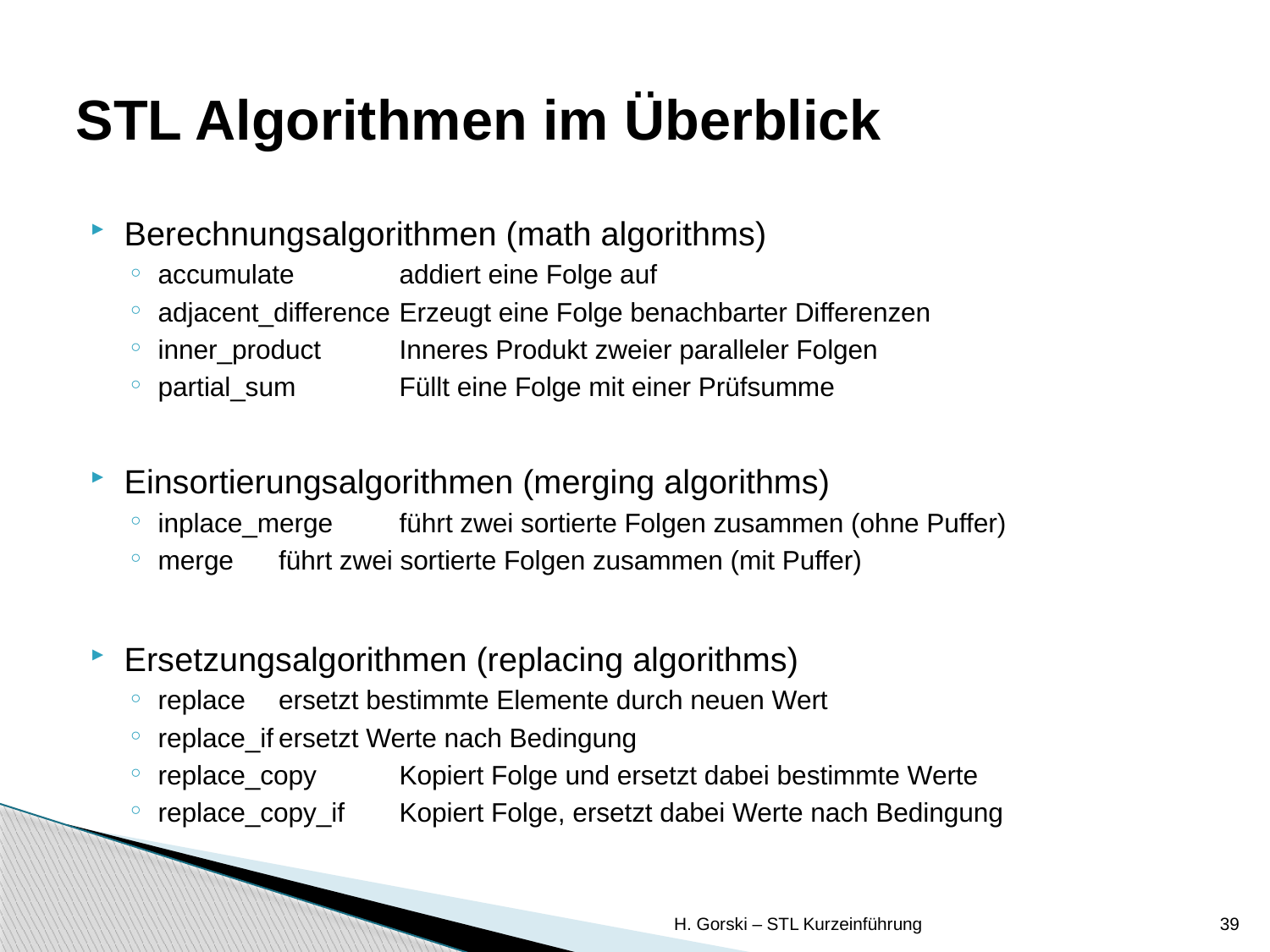

# STL Algorithmen im Überblick
Berechnungsalgorithmen (math algorithms)
accumulate 		addiert eine Folge auf
adjacent_difference	Erzeugt eine Folge benachbarter Differenzen
inner_product	Inneres Produkt zweier paralleler Folgen
partial_sum		Füllt eine Folge mit einer Prüfsumme

Einsortierungsalgorithmen (merging algorithms)
inplace_merge	führt zwei sortierte Folgen zusammen (ohne Puffer)
merge		führt zwei sortierte Folgen zusammen (mit Puffer)

Ersetzungsalgorithmen (replacing algorithms)
replace		ersetzt bestimmte Elemente durch neuen Wert
replace_if		ersetzt Werte nach Bedingung
replace_copy	Kopiert Folge und ersetzt dabei bestimmte Werte
replace_copy_if	Kopiert Folge, ersetzt dabei Werte nach Bedingung
H. Gorski – STL Kurzeinführung
39